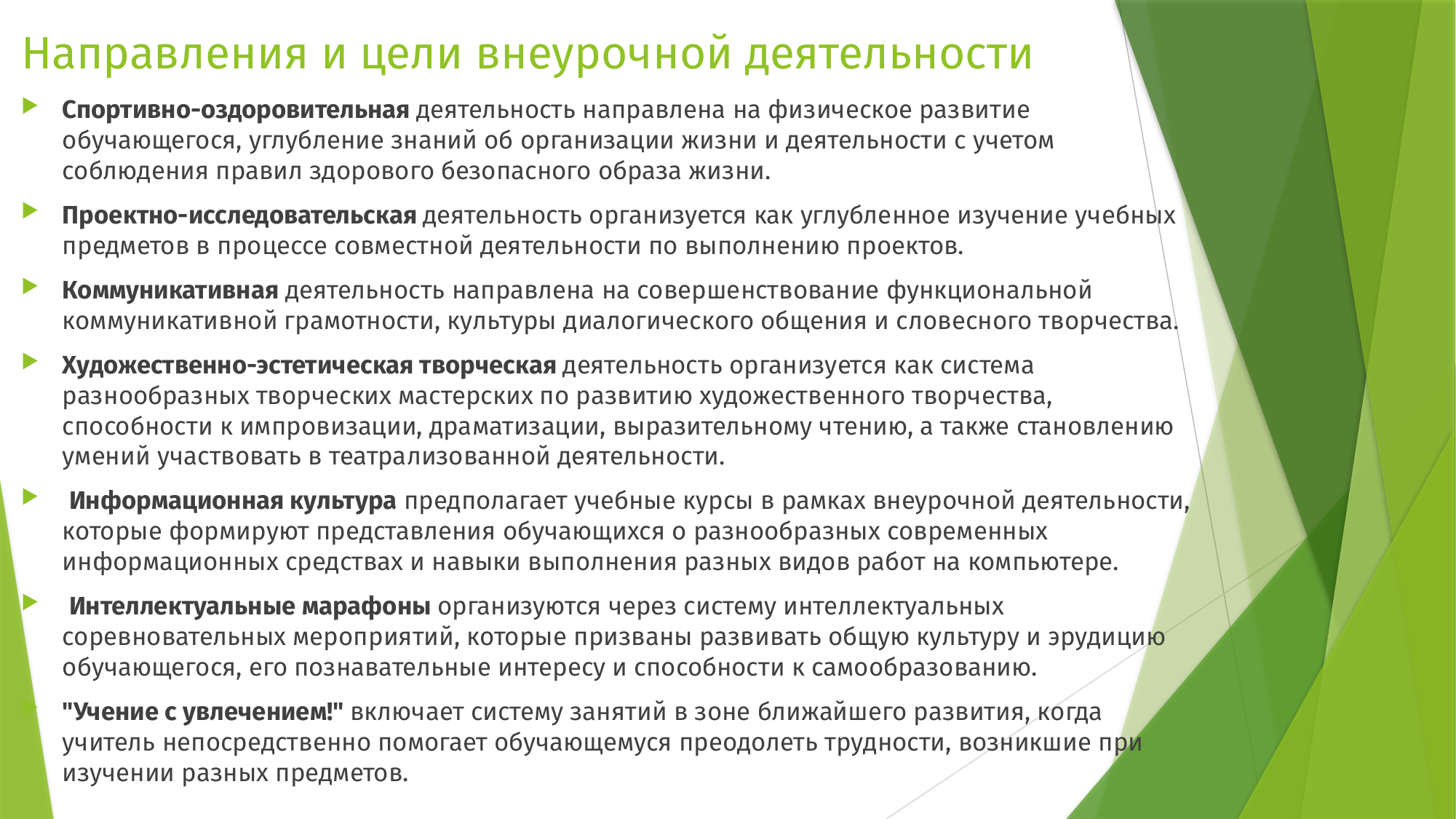

# Направления и цели внеурочной деятельности
Спортивно-оздоровительная деятельность направлена на физическое развитие обучающегося, углубление знаний об организации жизни и деятельности с учетом соблюдения правил здорового безопасного образа жизни.
Проектно-исследовательская деятельность организуется как углубленное изучение учебных предметов в процессе совместной деятельности по выполнению проектов.
Коммуникативная деятельность направлена на совершенствование функциональной коммуникативной грамотности, культуры диалогического общения и словесного творчества.
Художественно-эстетическая творческая деятельность организуется как система разнообразных творческих мастерских по развитию художественного творчества, способности к импровизации, драматизации, выразительному чтению, а также становлению умений участвовать в театрализованной деятельности.
 Информационная культура предполагает учебные курсы в рамках внеурочной деятельности, которые формируют представления обучающихся о разнообразных современных информационных средствах и навыки выполнения разных видов работ на компьютере.
 Интеллектуальные марафоны организуются через систему интеллектуальных соревновательных мероприятий, которые призваны развивать общую культуру и эрудицию обучающегося, его познавательные интересу и способности к самообразованию.
"Учение с увлечением!" включает систему занятий в зоне ближайшего развития, когда учитель непосредственно помогает обучающемуся преодолеть трудности, возникшие при изучении разных предметов.